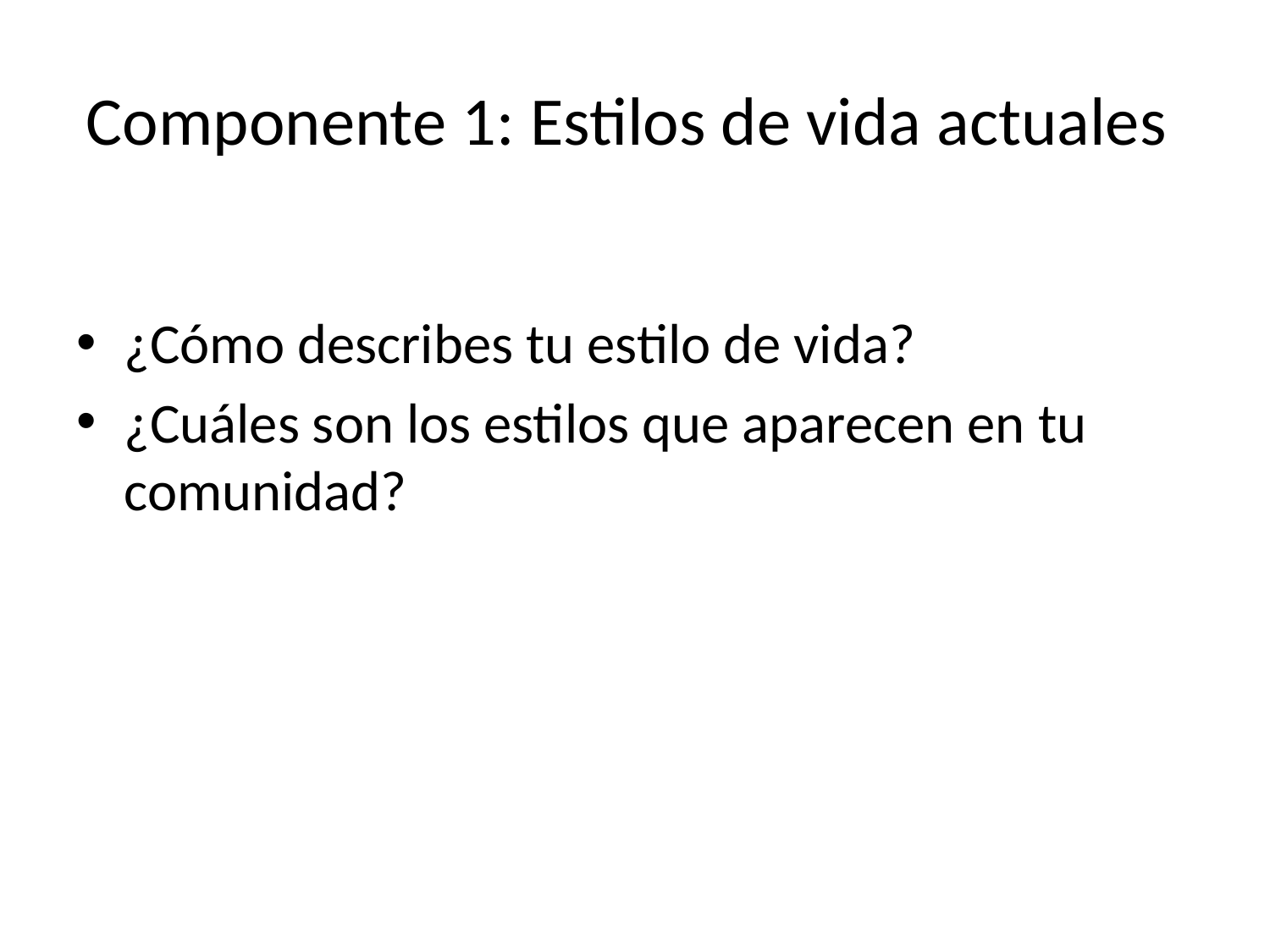

# Componente 1: Estilos de vida actuales

¿Cómo describes tu estilo de vida?
¿Cuáles son los estilos que aparecen en tu comunidad?